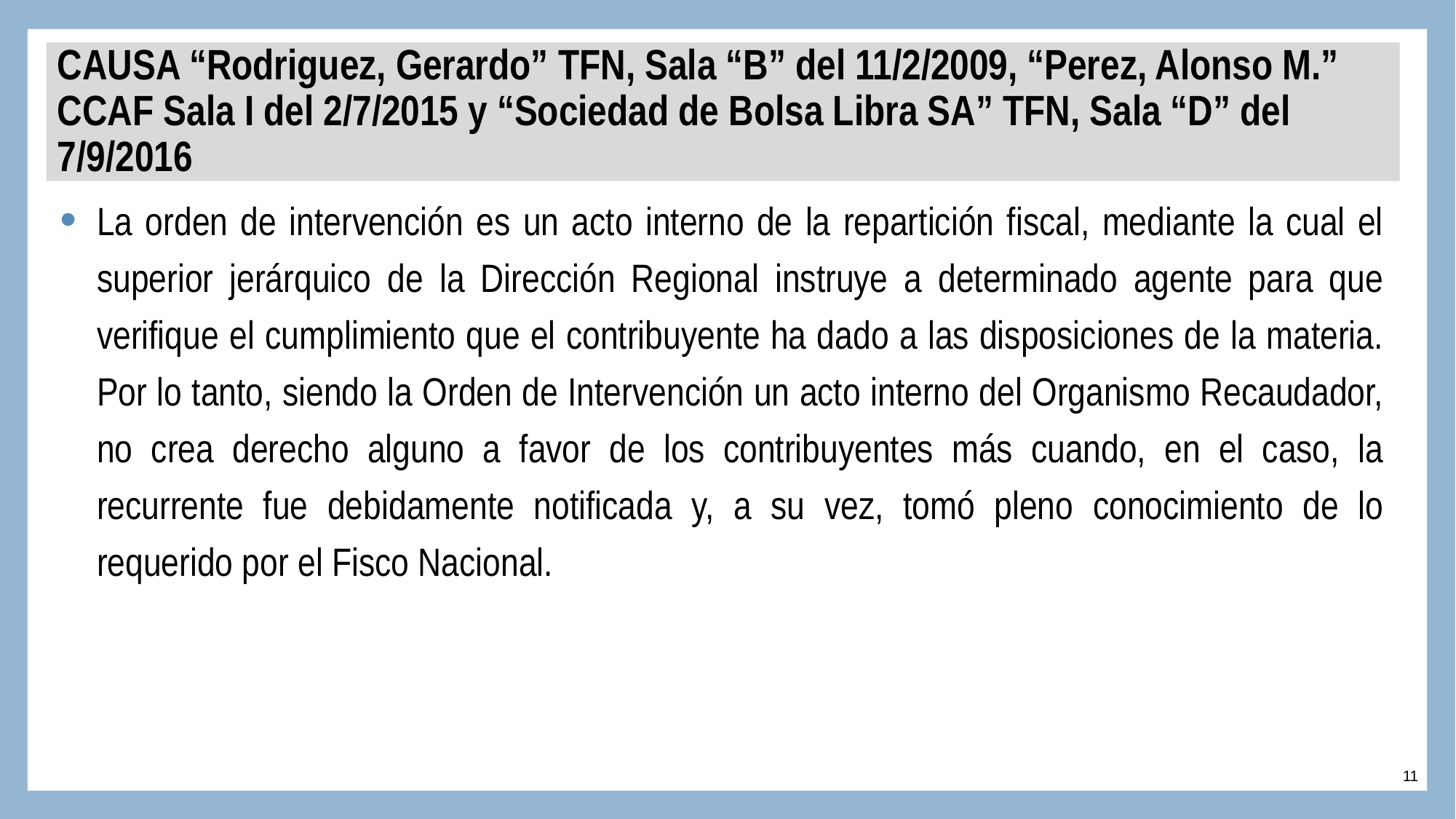

# CAUSA “Rodriguez, Gerardo” TFN, Sala “B” del 11/2/2009, “Perez, Alonso M.” CCAF Sala I del 2/7/2015 y “Sociedad de Bolsa Libra SA” TFN, Sala “D” del 7/9/2016
La orden de intervención es un acto interno de la repartición fiscal, mediante la cual el superior jerárquico de la Dirección Regional instruye a determinado agente para que verifique el cumplimiento que el contribuyente ha dado a las disposiciones de la materia. Por lo tanto, siendo la Orden de Intervención un acto interno del Organismo Recaudador, no crea derecho alguno a favor de los contribuyentes más cuando, en el caso, la recurrente fue debidamente notificada y, a su vez, tomó pleno conocimiento de lo requerido por el Fisco Nacional.
11